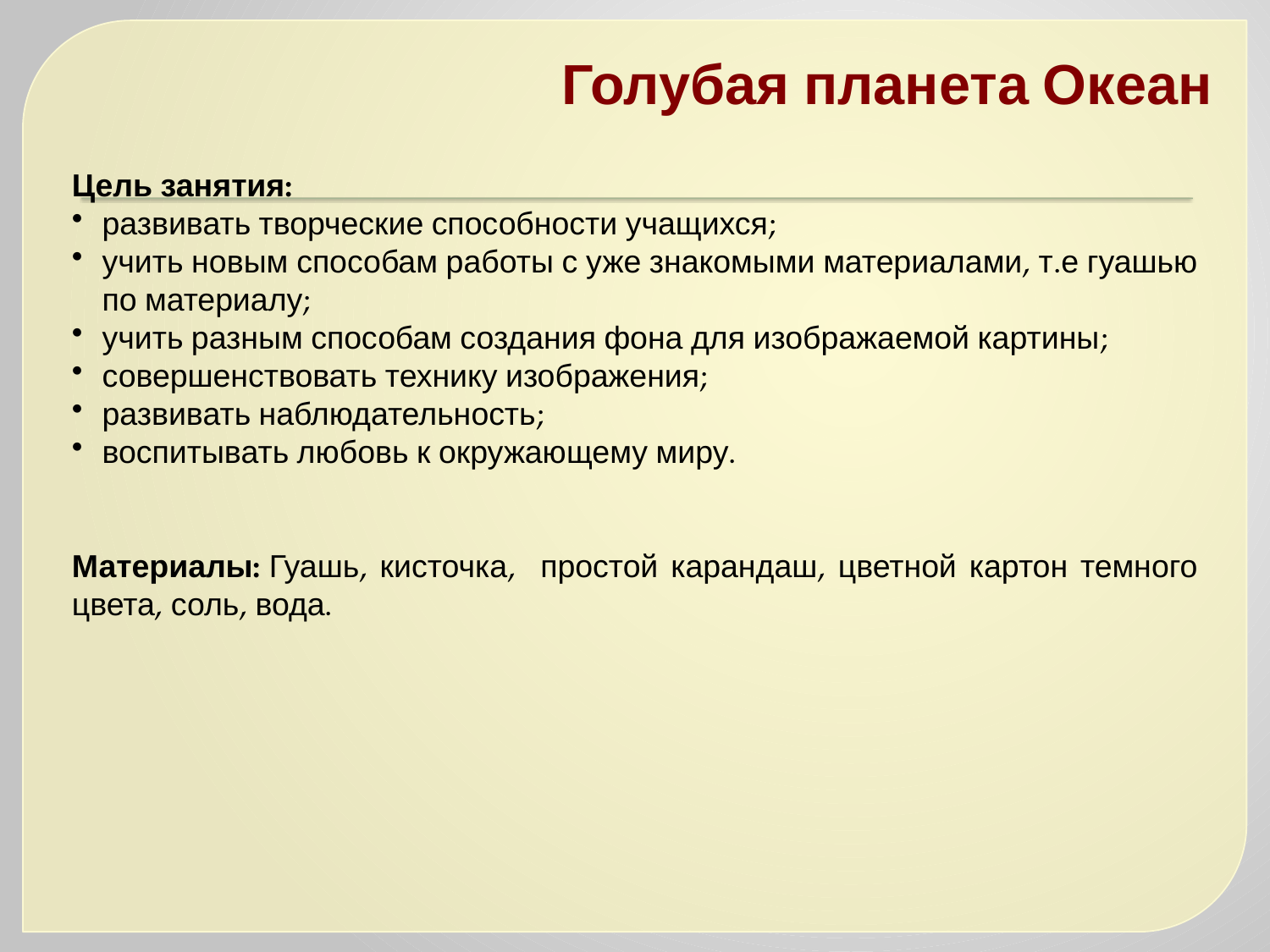

# Голубая планета Океан
Цель занятия:
развивать творческие способности учащихся;
учить новым способам работы с уже знакомыми материалами, т.е гуашью по материалу;
учить разным способам создания фона для изображаемой картины;
совершенствовать технику изображения;
развивать наблюдательность;
воспитывать любовь к окружающему миру.

Материалы: Гуашь, кисточка,  простой карандаш, цветной картон темного цвета, соль, вода.